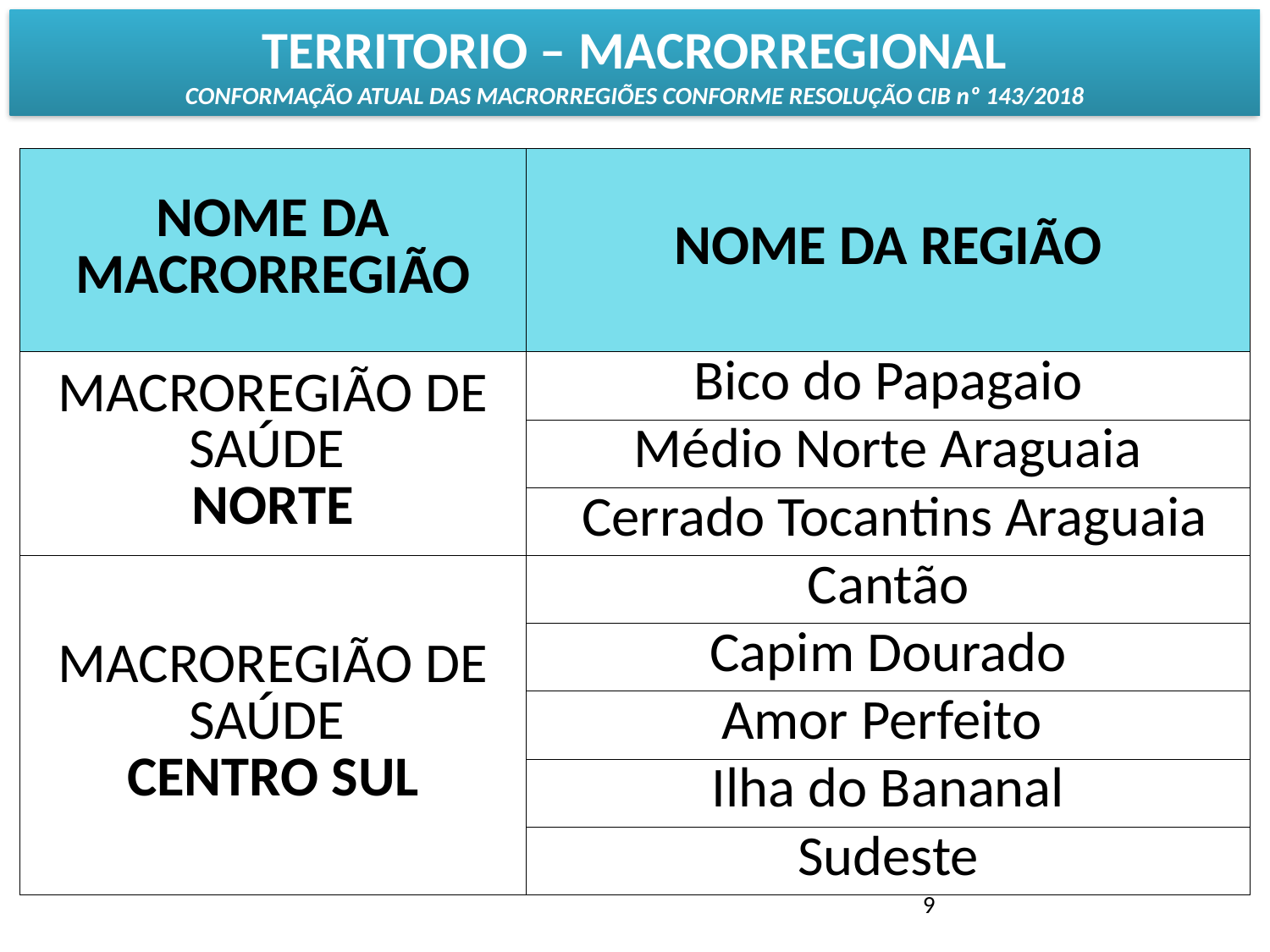

TERRITORIO – MACRORREGIONAL
CONFORMAÇÃO ATUAL DAS MACRORREGIÕES CONFORME RESOLUÇÃO CIB nº 143/2018
| NOME DA MACRORREGIÃO | NOME DA REGIÃO |
| --- | --- |
| MACROREGIÃO DE SAÚDE NORTE | Bico do Papagaio |
|  | Médio Norte Araguaia |
|  | Cerrado Tocantins Araguaia |
| MACROREGIÃO DE SAÚDE CENTRO SUL | Cantão |
|  | Capim Dourado |
|  | Amor Perfeito |
|  | Ilha do Bananal |
|  | Sudeste |
9